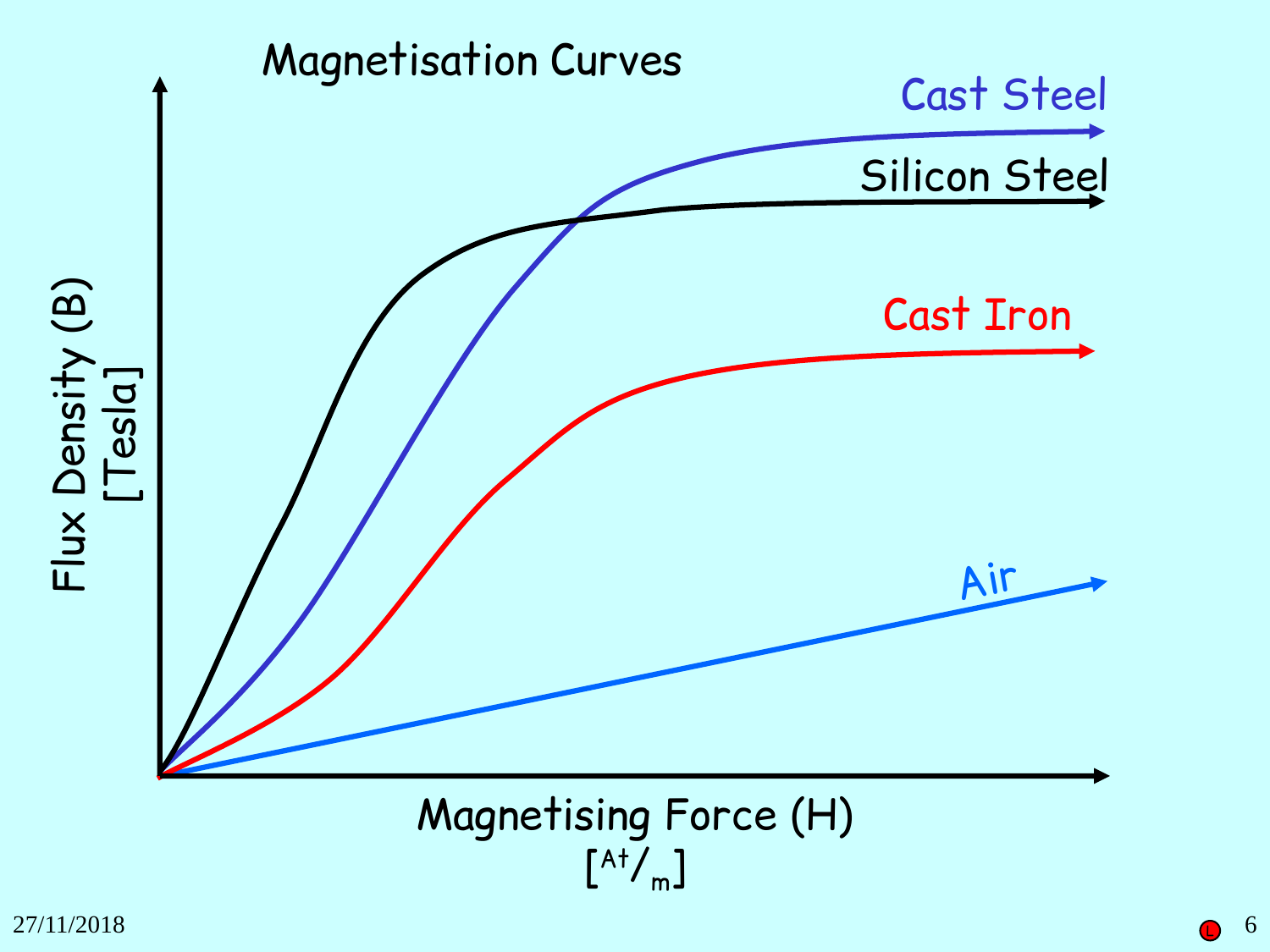

Magnetisation Curves
Cast Steel

Silicon Steel

Cast Iron

Flux Density (B)
[Tesla]
Air

Magnetising Force (H)
[At/m]
27/11/2018
6
L